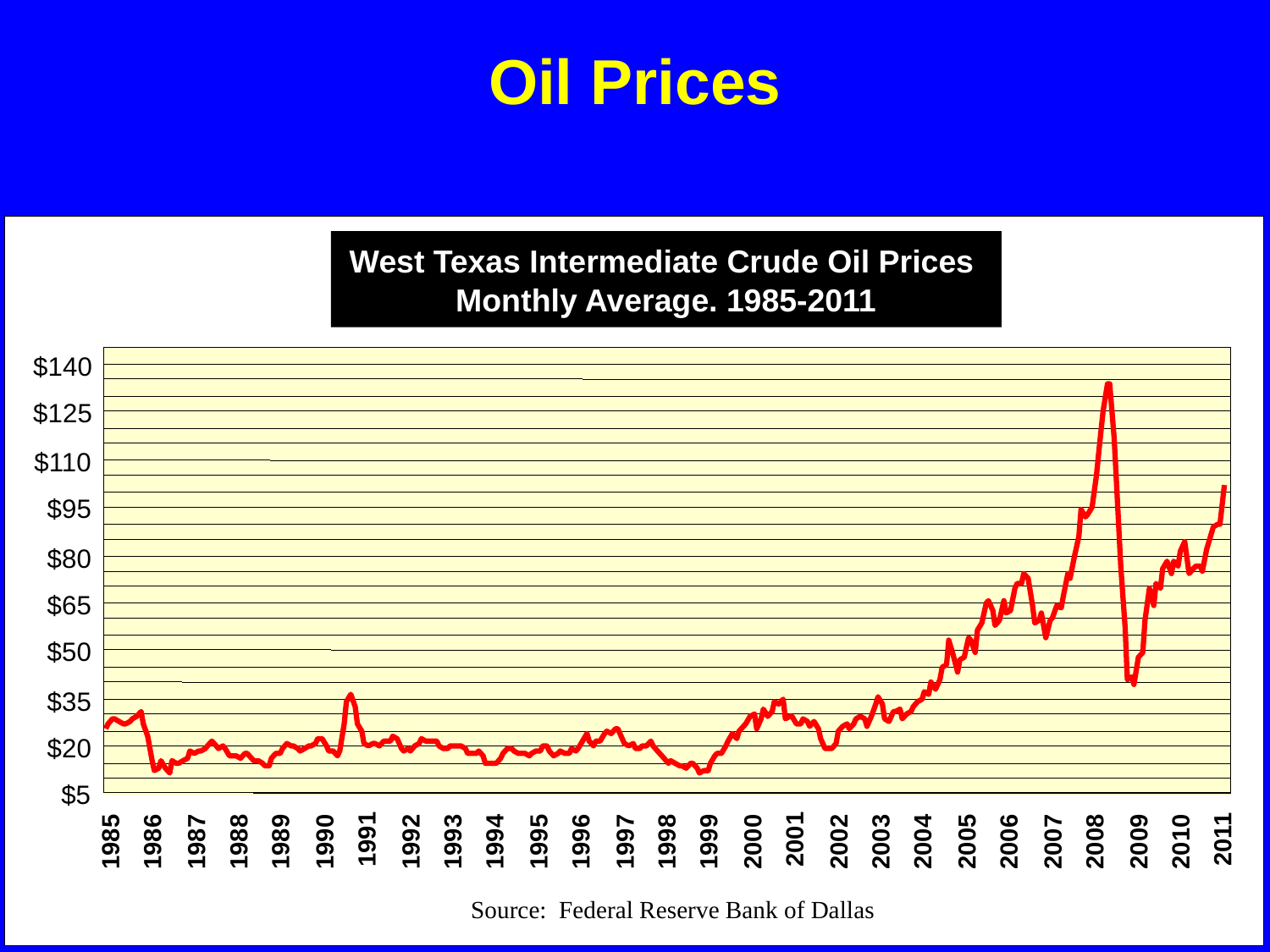

# Oil Prices

West Texas Intermediate Crude Oil Prices
Monthly Average. 1985-2011

$140

$125

$110

$95

$80

$65

$50

$35

$20

$5

2011
1991
2001
2005
2006
2007
2008
2009
2010
1985
1986
1987
1988
1989
1990
1992
1993
1994
1995
1996
1997
1998
1999
2000
2002
2003
2004

Source:  Federal Reserve Bank of Dallas